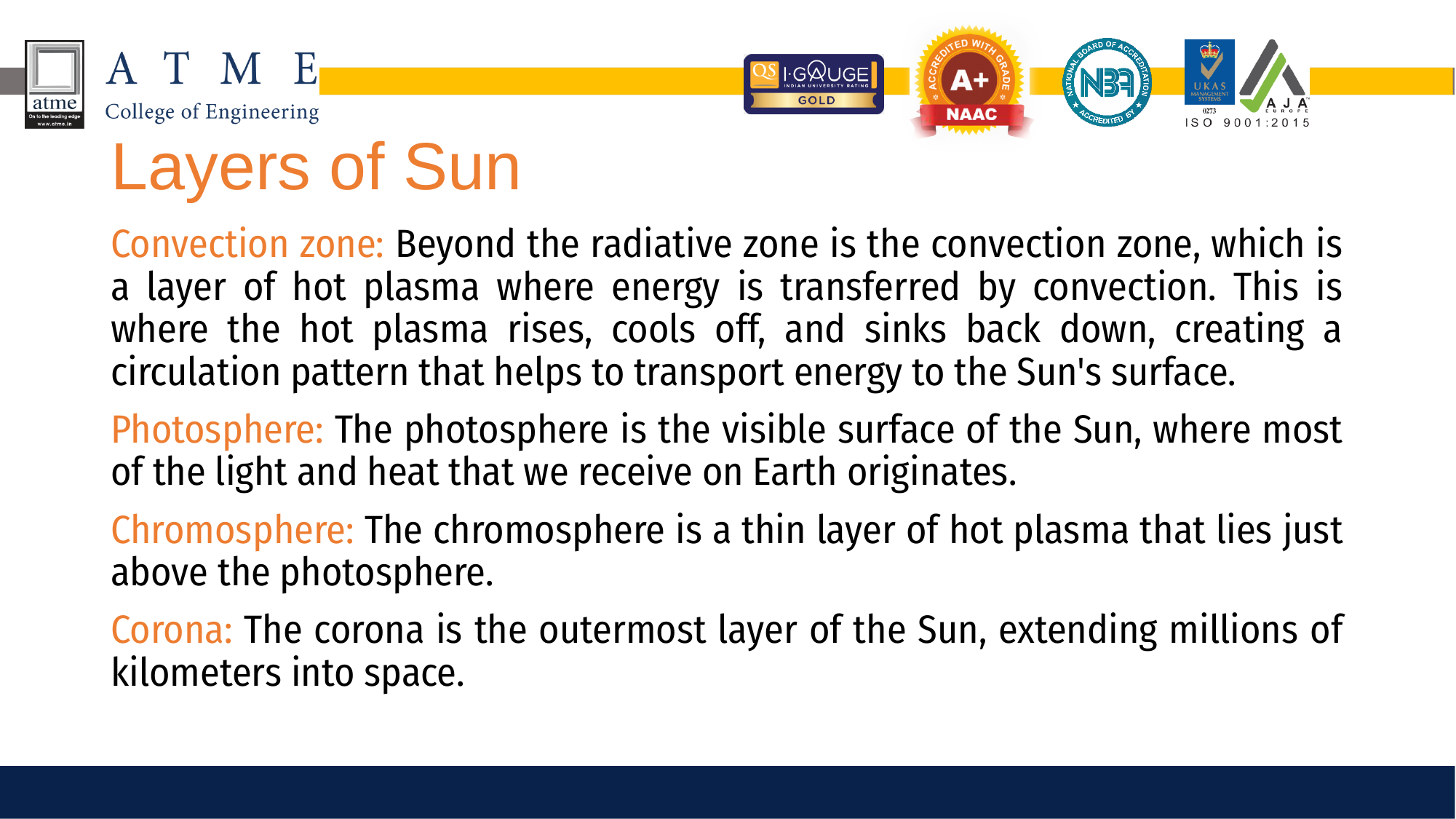

# Layers of Sun
Convection zone: Beyond the radiative zone is the convection zone, which is a layer of hot plasma where energy is transferred by convection. This is where the hot plasma rises, cools off, and sinks back down, creating a circulation pattern that helps to transport energy to the Sun's surface.
Photosphere: The photosphere is the visible surface of the Sun, where most of the light and heat that we receive on Earth originates.
Chromosphere: The chromosphere is a thin layer of hot plasma that lies just above the photosphere.
Corona: The corona is the outermost layer of the Sun, extending millions of kilometers into space.